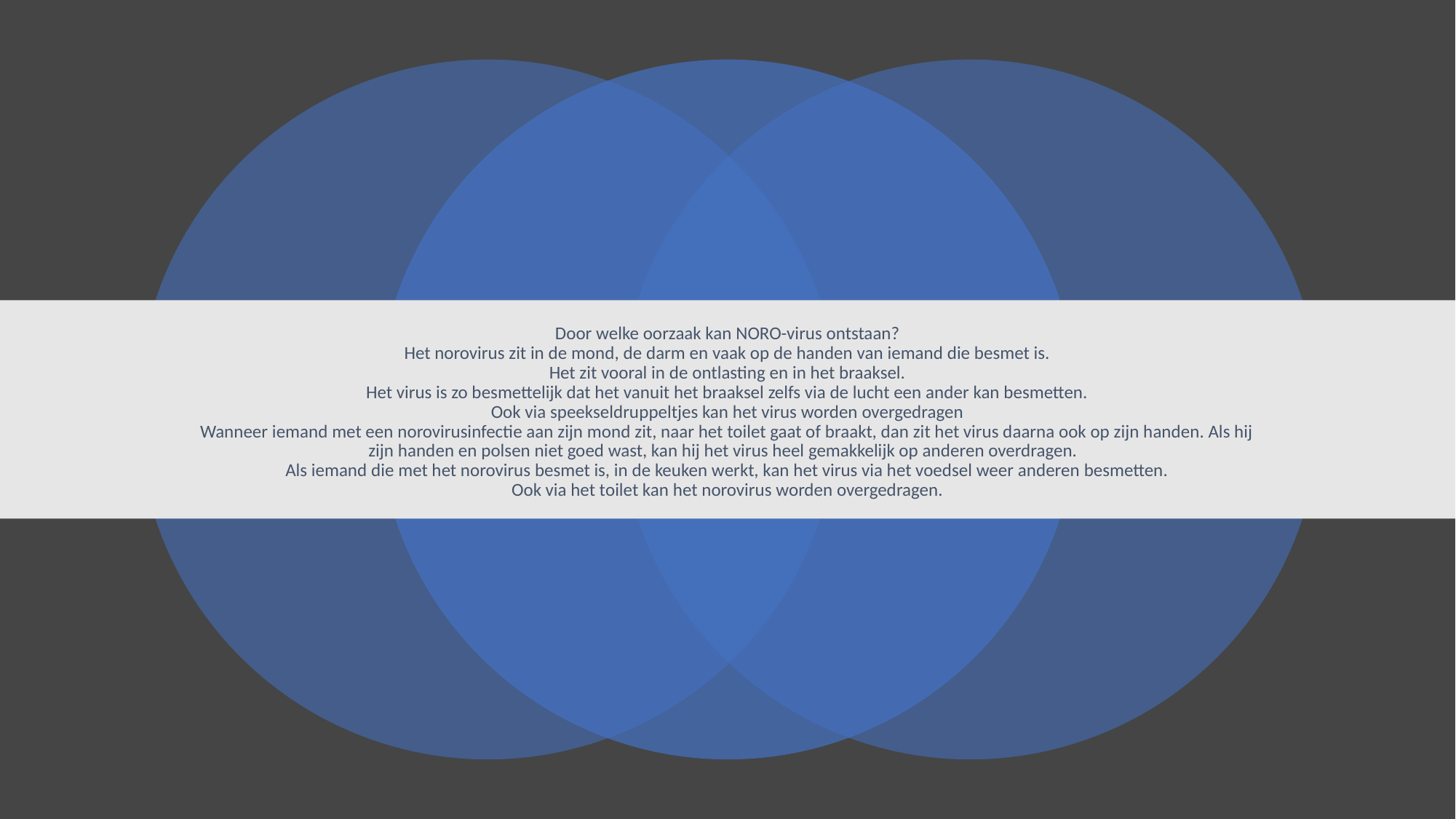

# Door welke oorzaak kan NORO-virus ontstaan? Het norovirus zit in de mond, de darm en vaak op de handen van iemand die besmet is. Het zit vooral in de ontlasting en in het braaksel. Het virus is zo besmettelijk dat het vanuit het braaksel zelfs via de lucht een ander kan besmetten. Ook via speekseldruppeltjes kan het virus worden overgedragen Wanneer iemand met een norovirusinfectie aan zijn mond zit, naar het toilet gaat of braakt, dan zit het virus daarna ook op zijn handen. Als hij zijn handen en polsen niet goed wast, kan hij het virus heel gemakkelijk op anderen overdragen. Als iemand die met het norovirus besmet is, in de keuken werkt, kan het virus via het voedsel weer anderen besmetten. Ook via het toilet kan het norovirus worden overgedragen.